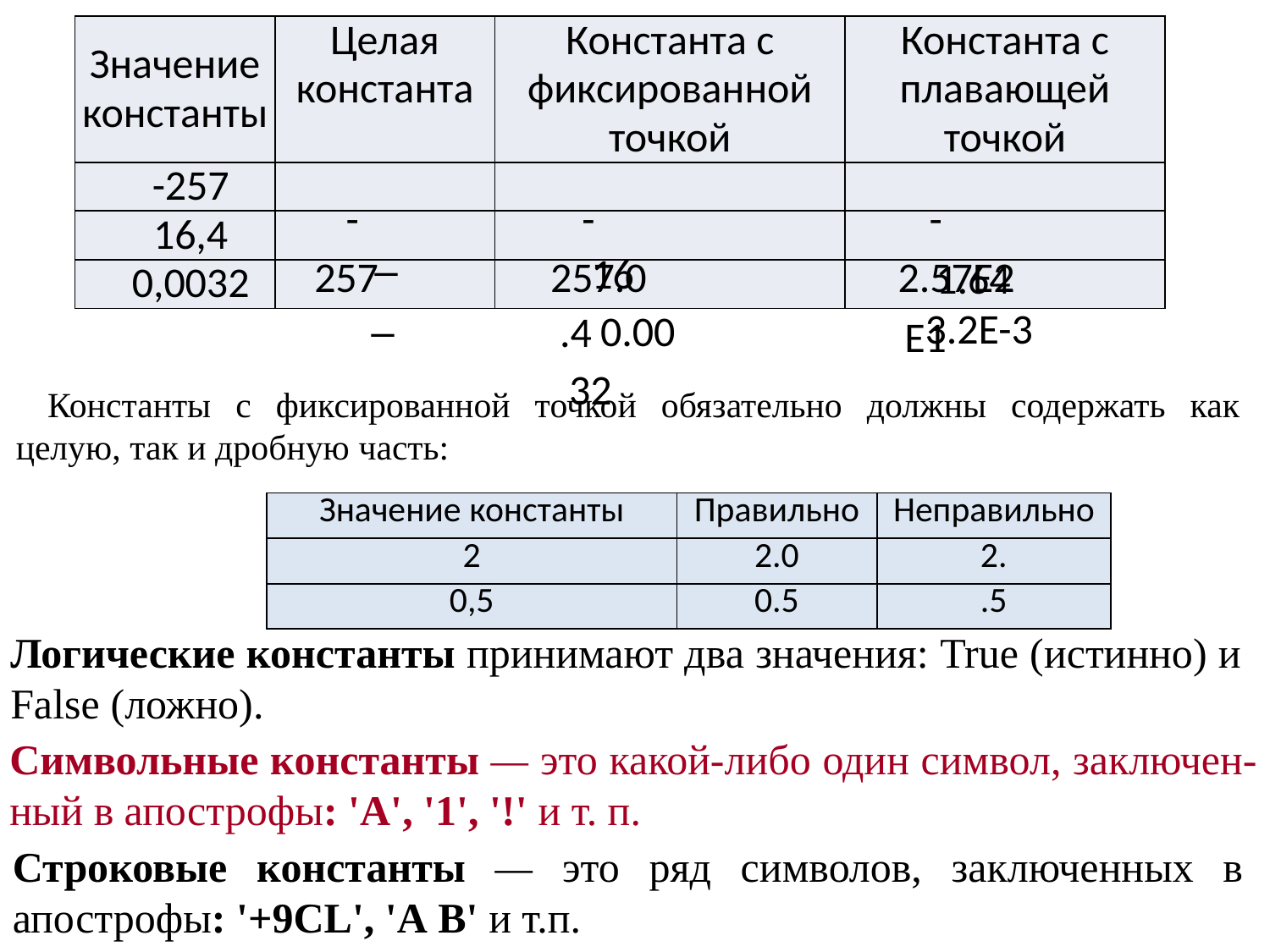

| Значение константы | Целая константа | Константа с фиксированной точкой | Константа с плавающей точкой |
| --- | --- | --- | --- |
| -257 |  |  |  |
| 16,4 |  |  |  |
| 0,0032 |  |  |  |
-257
-257.0
-2.57Е2
16.4
1.64Е1
—
     3.2E-3
0.0032
—
Константы с фиксированной точкой обязательно должны содержать как целую, так и дробную часть:
| Значение константы | Правильно | Неправильно |
| --- | --- | --- |
| 2 | 2.0 | 2. |
| 0,5 | 0.5 | .5 |
Логические константы принимают два значения: True (истинно) и False (ложно).
Символьные константы — это какой-либо один символ, заключен- ный в апострофы: 'А', '1', '!' и т. п.
Строковые константы — это ряд символов, заключенных в апострофы: '+9CL', 'А В' и т.п.